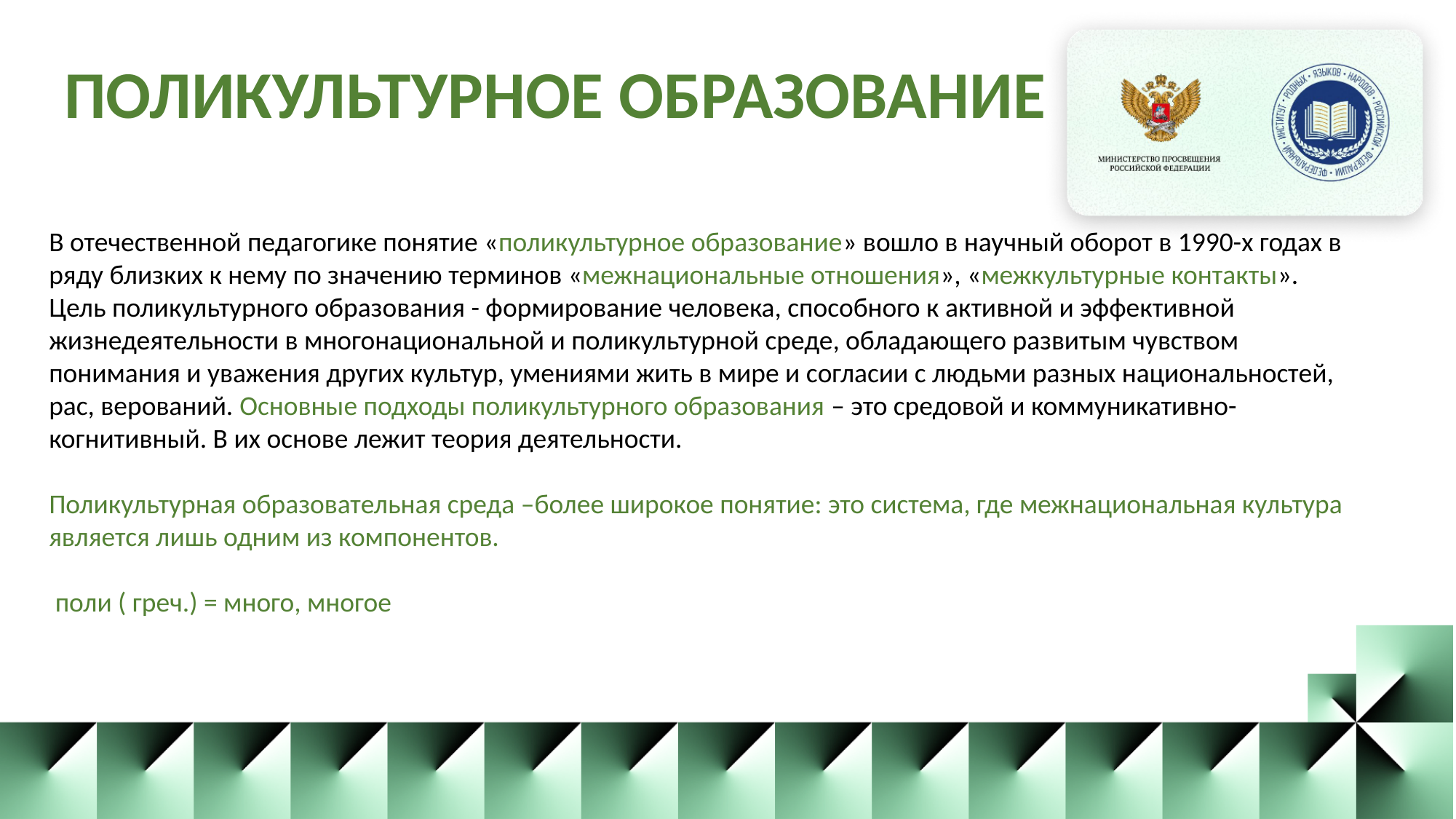

ПОЛИКУЛЬТУРНОЕ ОБРАЗОВАНИЕ

В отечественной педагогике понятие «поликультурное образование» вошло в научный оборот в 1990-х годах в ряду близких к нему по значению терминов «межнациональные отношения», «межкультурные контакты».
Цель поликультурного образования - формирование человека, способного к активной и эффективной жизнедеятельности в многонациональной и поликультурной среде, обладающего развитым чувством понимания и уважения других культур, умениями жить в мире и согласии с людьми разных национальностей, рас, верований. Основные подходы поликультурного образования – это средовой и коммуникативно-когнитивный. В их основе лежит теория деятельности.

Поликультурная образовательная среда –более широкое понятие: это система, где межнациональная культура является лишь одним из компонентов.

 поли ( греч.) = много, многое